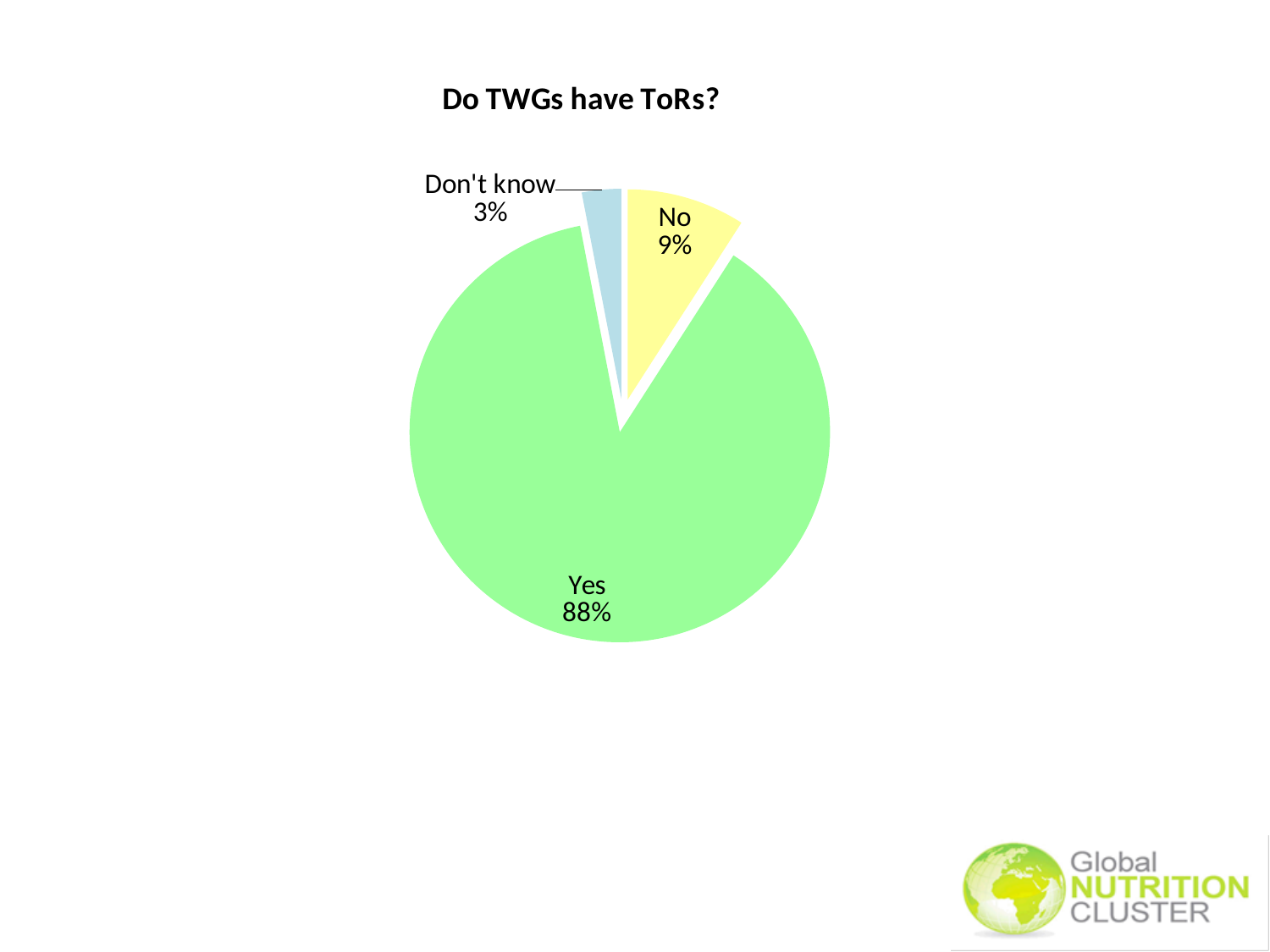

### Chart: Do TWGs have ToRs?

| Category |  |
|---|---|
| Do the TWGs have a ToR?  | None |
| No | 3.0 |
| Yes | 29.0 |
| Don't know | 1.0 |